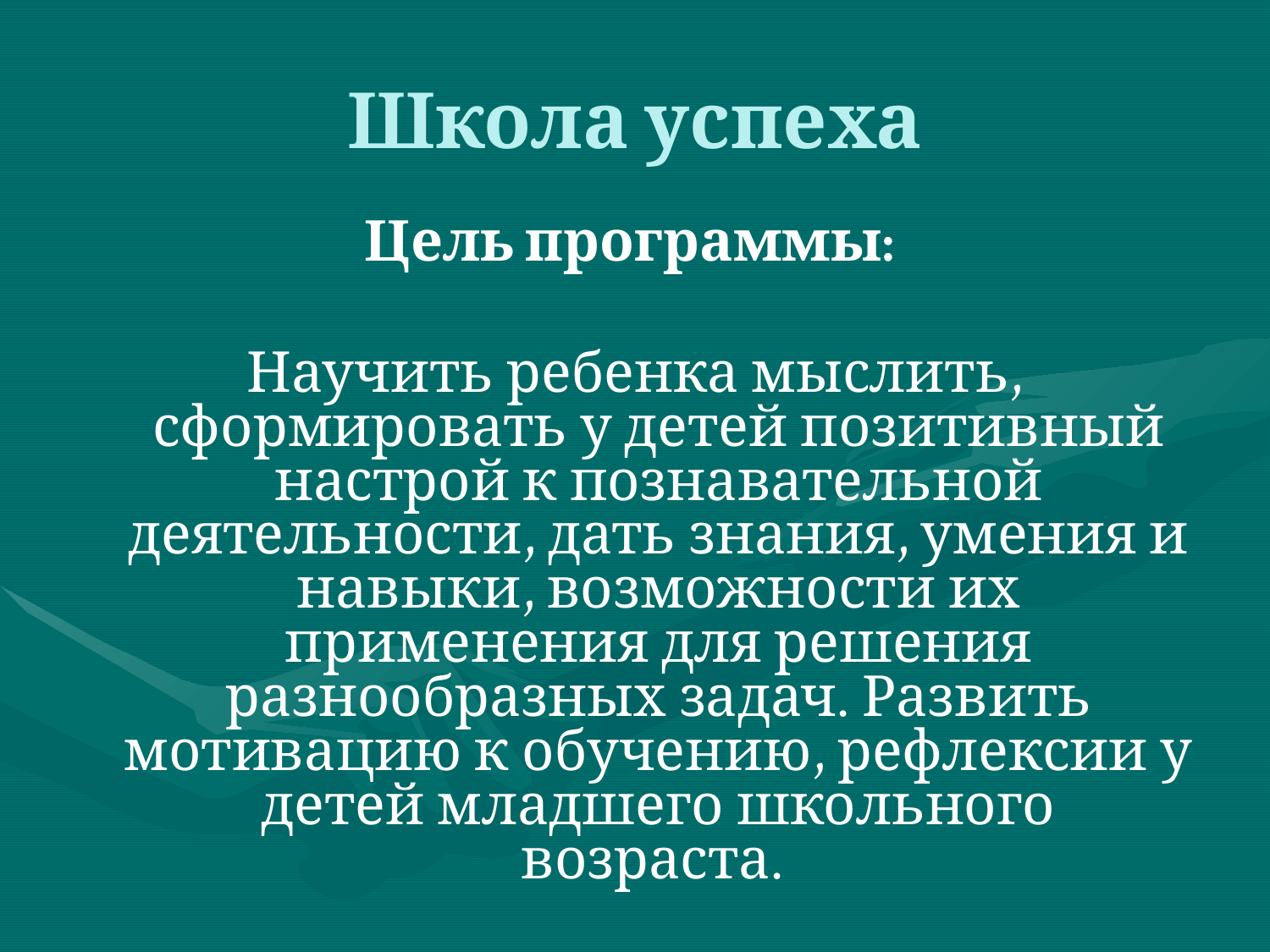

# Школа успеха
Цель программы:

Научить ребенка мыслить, сформировать у детей позитивный настрой к познавательной деятельности, дать знания, умения и навыки, возможности их применения для решения разнообразных задач. Развить мотивацию к обучению, рефлексии у детей младшего школьного возраста.